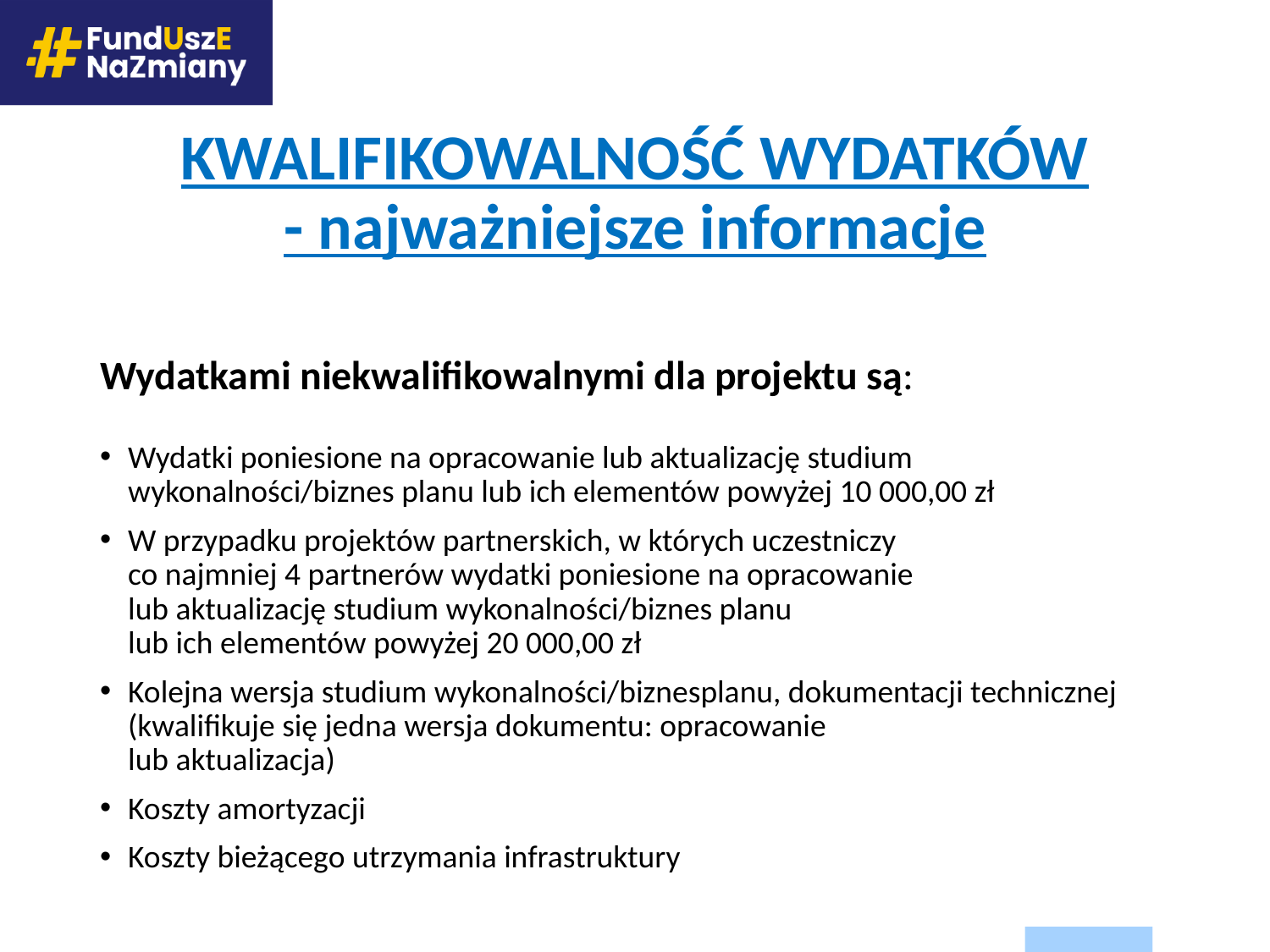

# KWALIFIKOWALNOŚĆ WYDATKÓW - najważniejsze informacje

Wydatkami niekwalifikowalnymi dla projektu są:

Wydatki poniesione na opracowanie lub aktualizację studium wykonalności/biznes planu lub ich elementów powyżej 10 000,00 zł
W przypadku projektów partnerskich, w których uczestniczy
co najmniej 4 partnerów wydatki poniesione na opracowanie
lub aktualizację studium wykonalności/biznes planu
lub ich elementów powyżej 20 000,00 zł
Kolejna wersja studium wykonalności/biznesplanu, dokumentacji technicznej (kwalifikuje się jedna wersja dokumentu: opracowanie
lub aktualizacja)
Koszty amortyzacji
Koszty bieżącego utrzymania infrastruktury